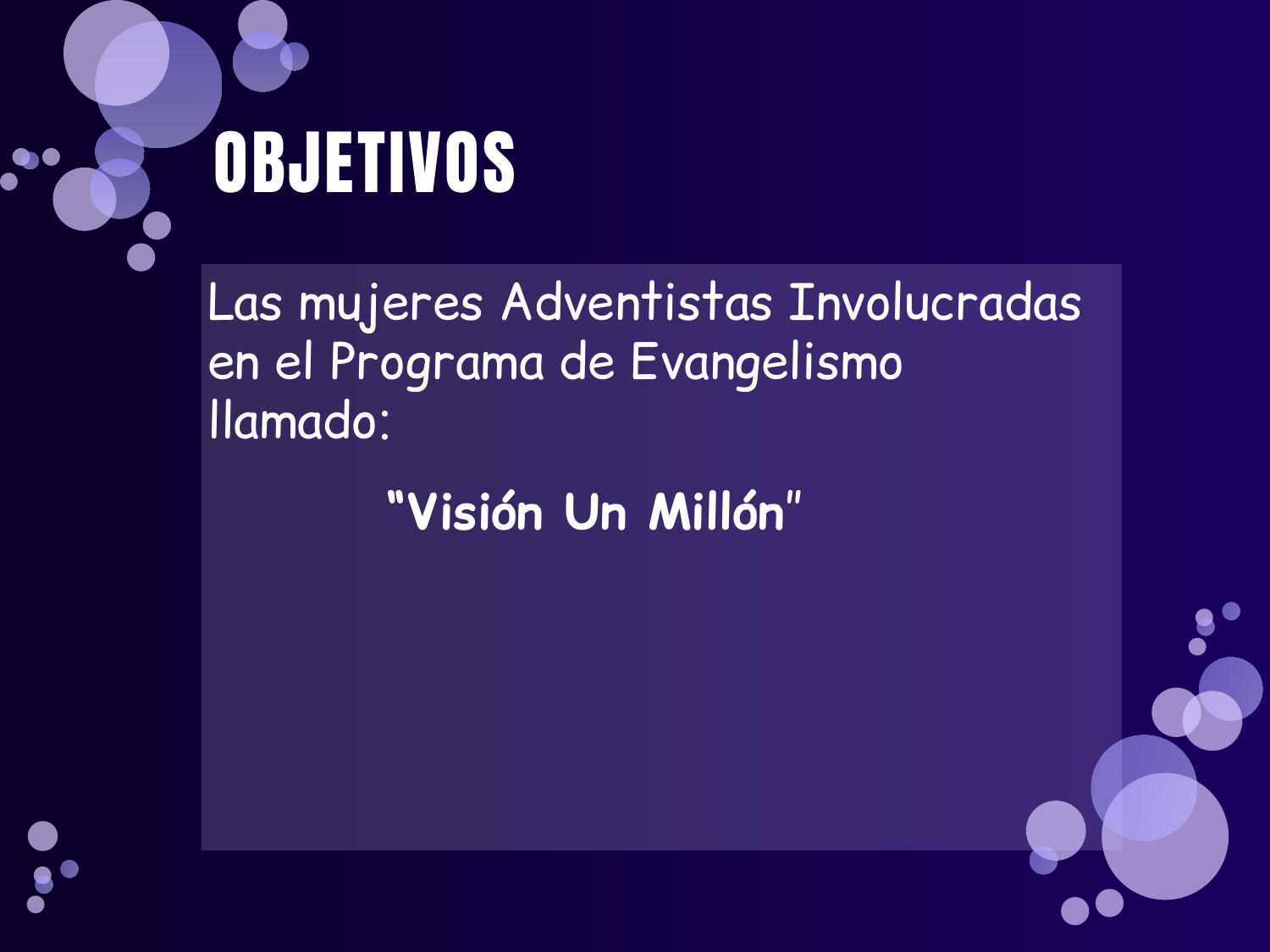

# OBJETIVOS
Las mujeres Adventistas Involucradas en el Programa de Evangelismo  llamado:
            “Visión Un Millón”